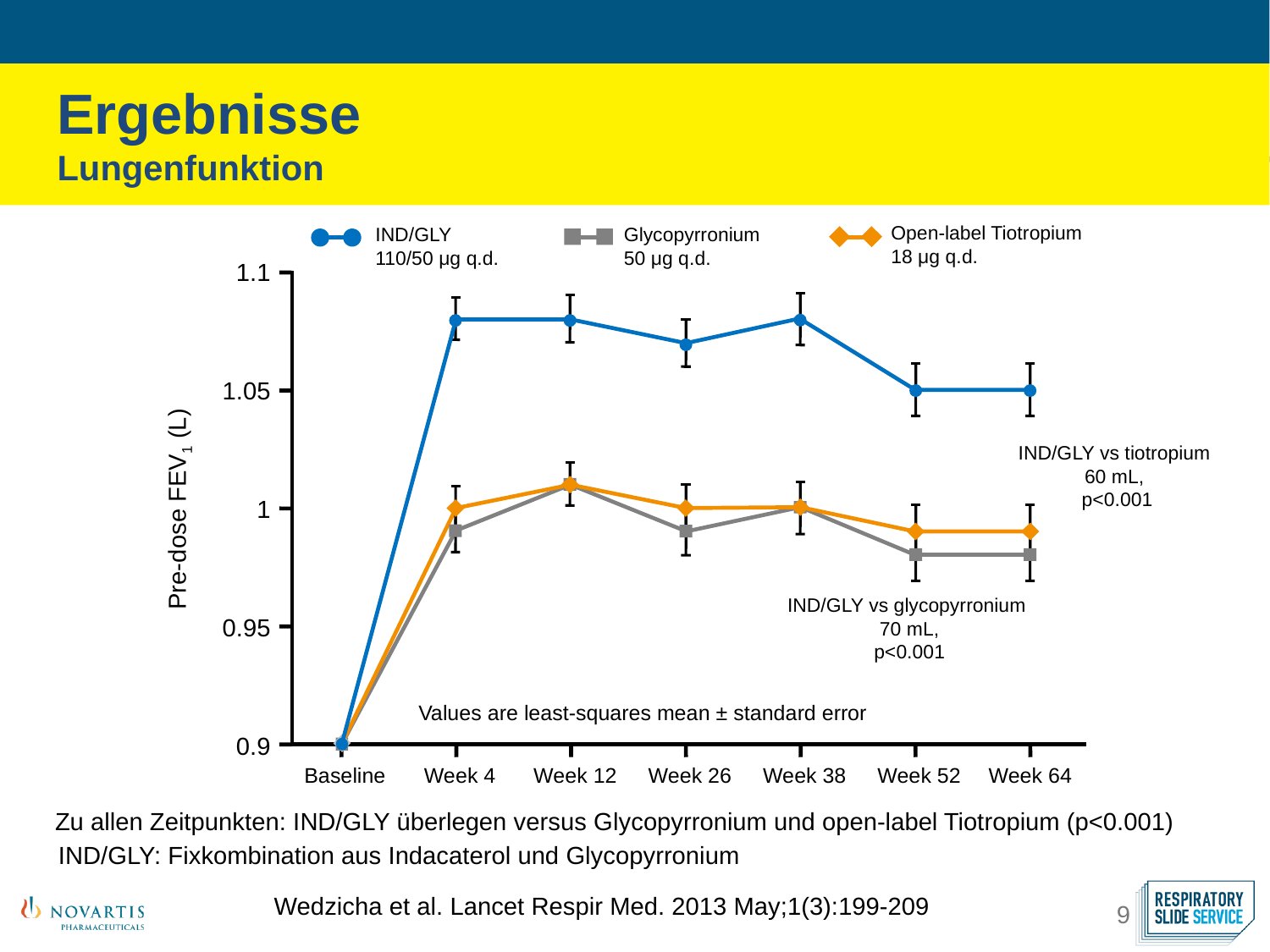

Ergebnisse
Lungenfunktion
Open-label Tiotropium
18 μg q.d.
IND/GLY
110/50 μg q.d.
Glycopyrronium
50 μg q.d.

1.1

1.05

IND/GLY vs tiotropium
60 mL,
 p<0.001

1
Pre-dose FEV1 (L)

IND/GLY vs glycopyrronium
 70 mL,
 p<0.001
0.95

Values are least-squares mean ± standard error
0.9

	Baseline	Week 4	Week 12	Week 26	Week 38	Week 52	Week 64
Zu allen Zeitpunkten: IND/GLY überlegen versus Glycopyrronium und open-label Tiotropium (p<0.001)
IND/GLY: Fixkombination aus Indacaterol und Glycopyrronium
Wedzicha et al. Lancet Respir Med. 2013 May;1(3):199-209